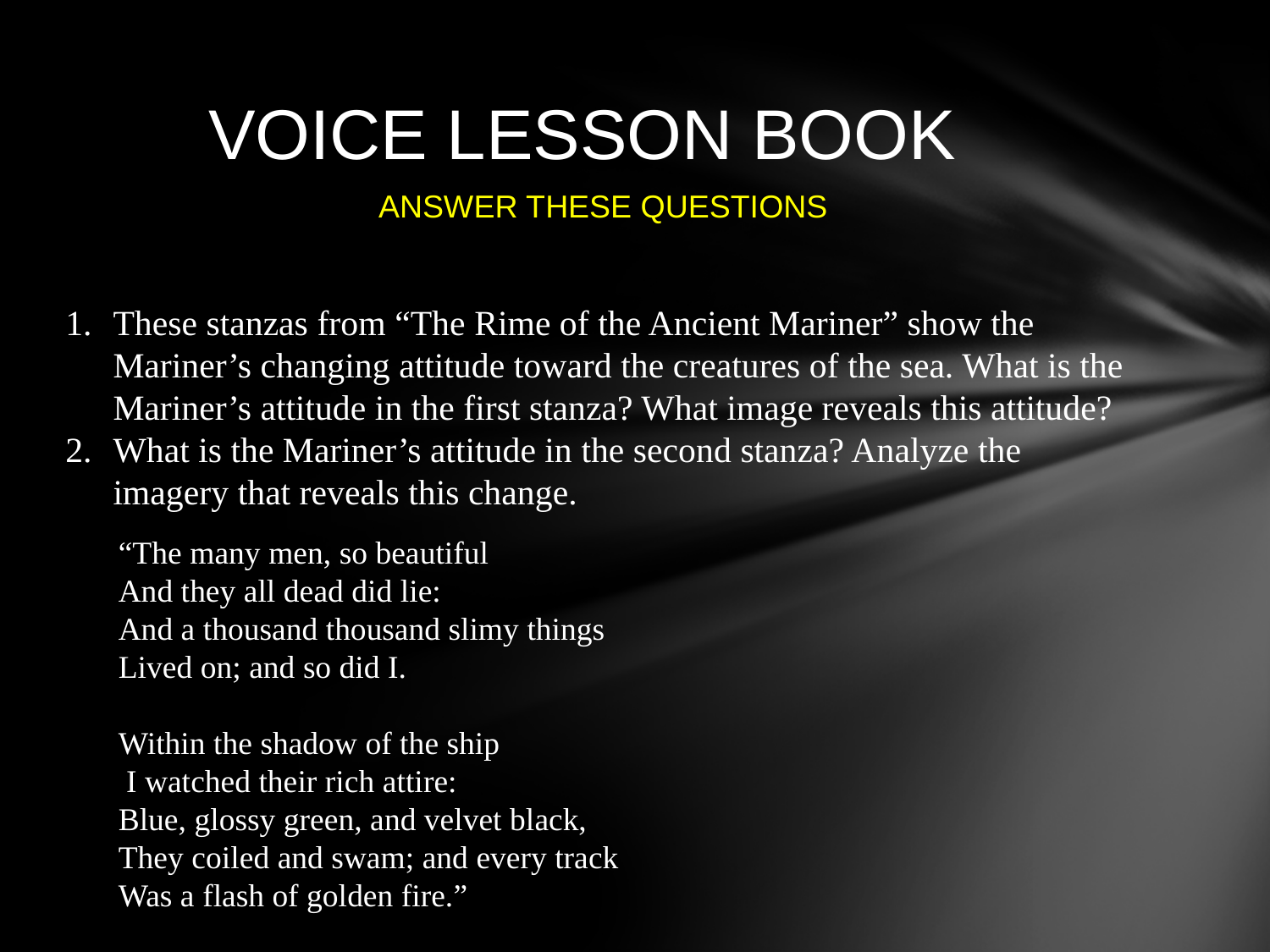

# VOICE LESSON BOOK
ANSWER THESE QUESTIONS

These stanzas from “The Rime of the Ancient Mariner” show the Mariner’s changing attitude toward the creatures of the sea. What is the Mariner’s attitude in the first stanza? What image reveals this attitude?
What is the Mariner’s attitude in the second stanza? Analyze the imagery that reveals this change.
“The many men, so beautiful
And they all dead did lie:
And a thousand thousand slimy things
Lived on; and so did I.

Within the shadow of the ship
 I watched their rich attire:
Blue, glossy green, and velvet black,
They coiled and swam; and every track
Was a flash of golden fire.”